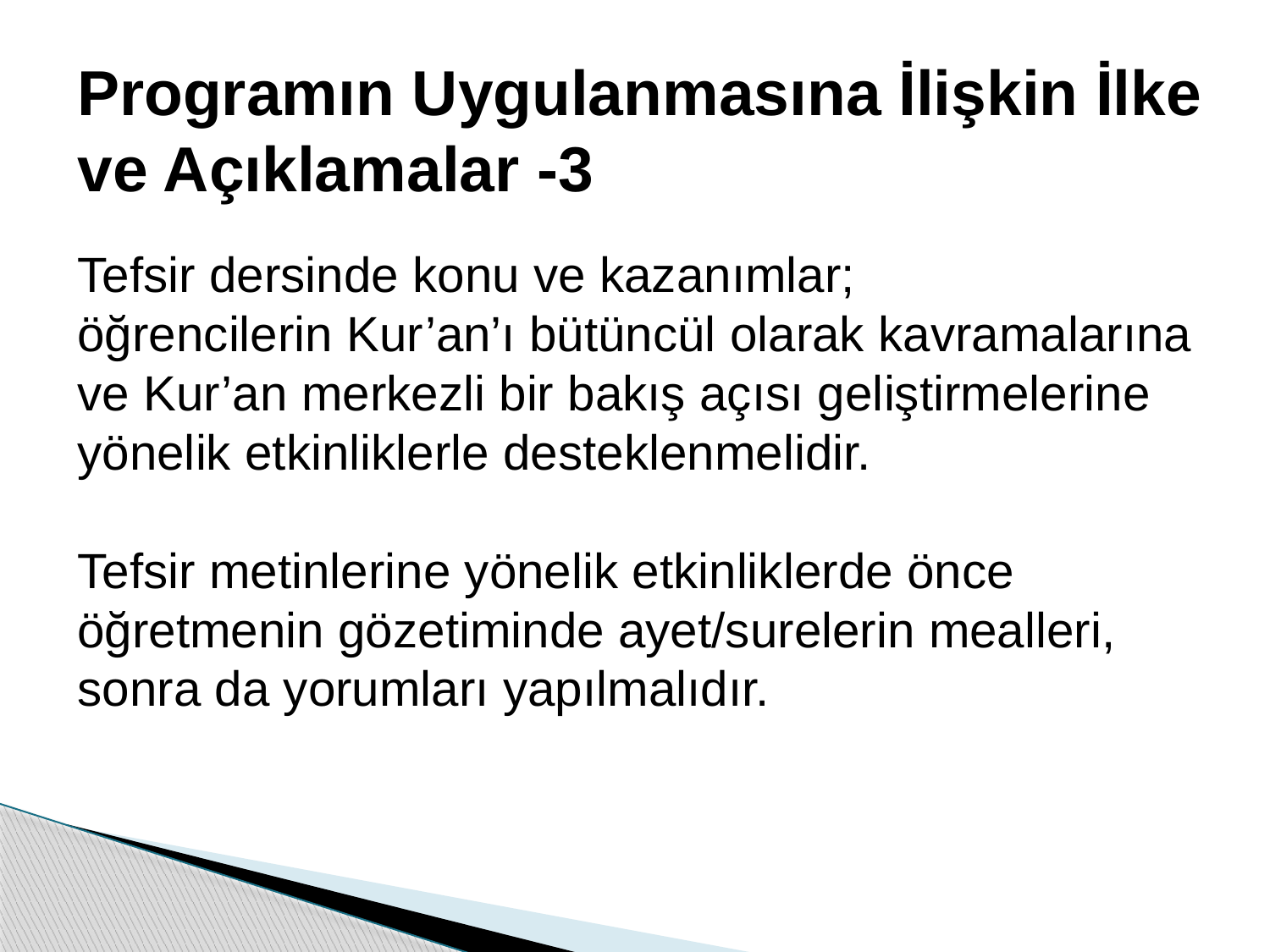

Programın Uygulanmasına İlişkin İlke ve Açıklamalar -3

Tefsir dersinde konu ve kazanımlar;
öğrencilerin Kur’an’ı bütüncül olarak kavramalarına ve Kur’an merkezli bir bakış açısı geliştirmelerine yönelik etkinliklerle desteklenmelidir.

Tefsir metinlerine yönelik etkinliklerde önce öğretmenin gözetiminde ayet/surelerin mealleri, sonra da yorumları yapılmalıdır.